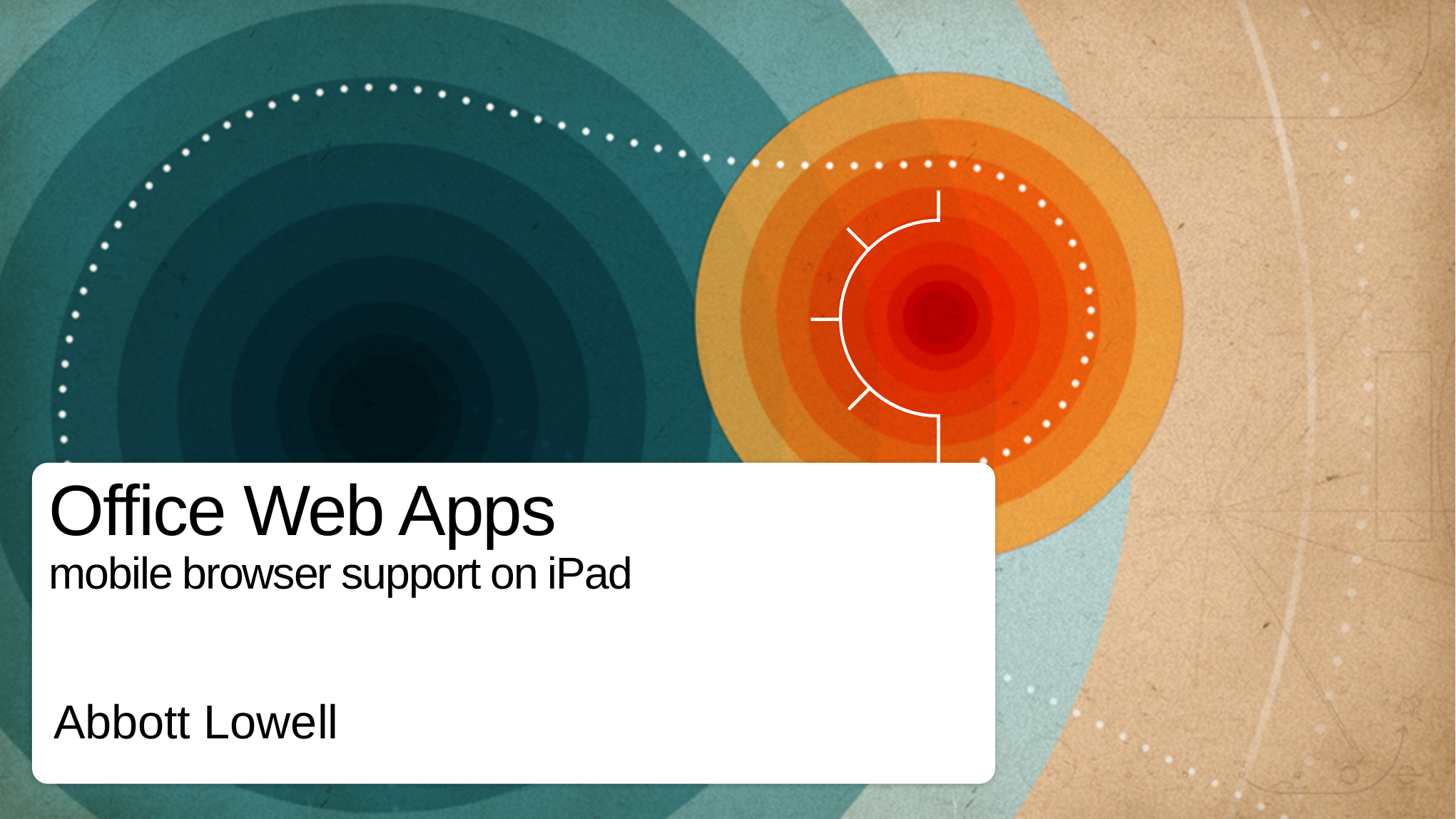

# Office Web Apps mobile browser support on iPad

Abbott Lowell